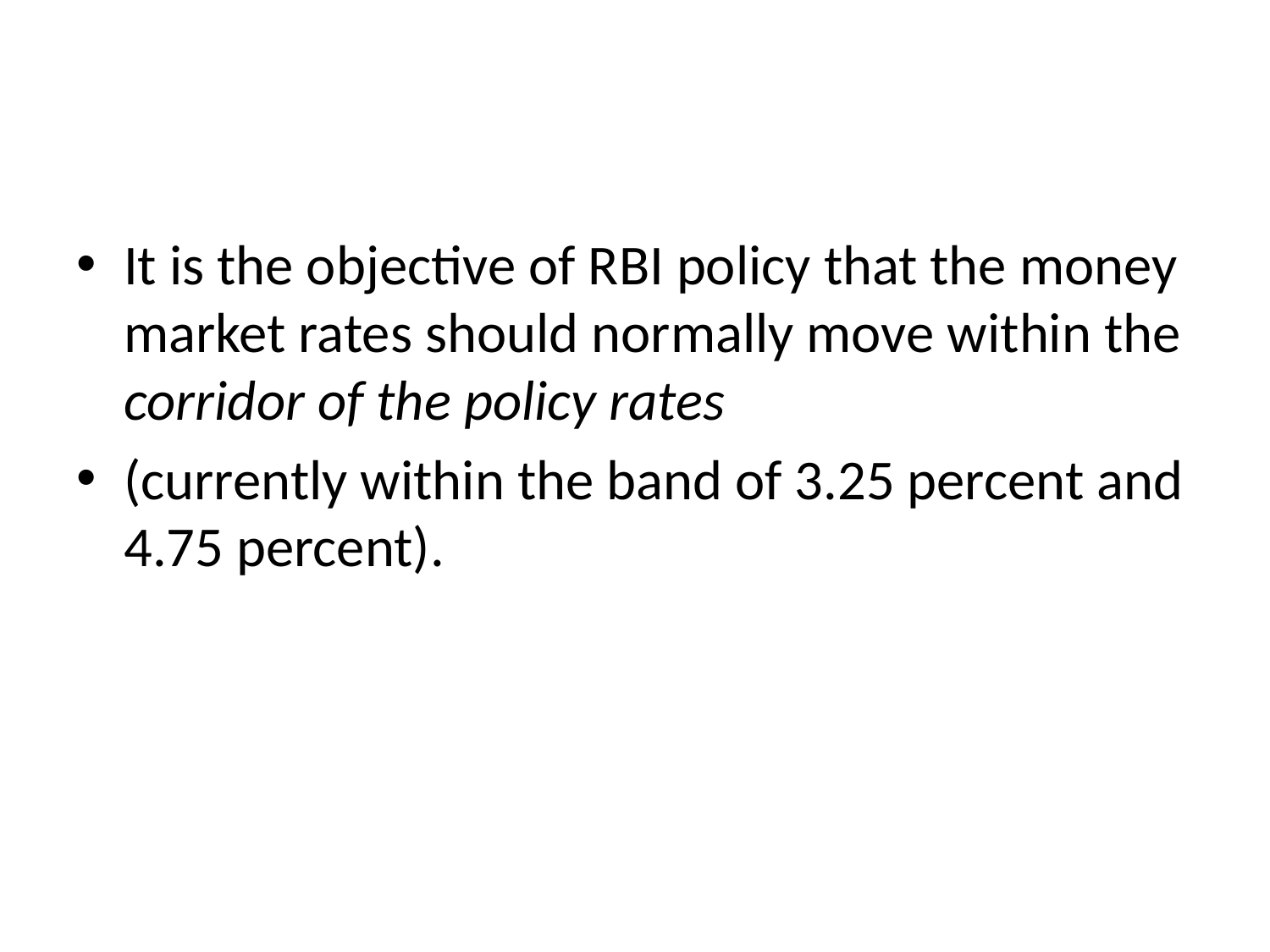

#
It is the objective of RBI policy that the money market rates should normally move within the corridor of the policy rates
(currently within the band of 3.25 percent and 4.75 percent).